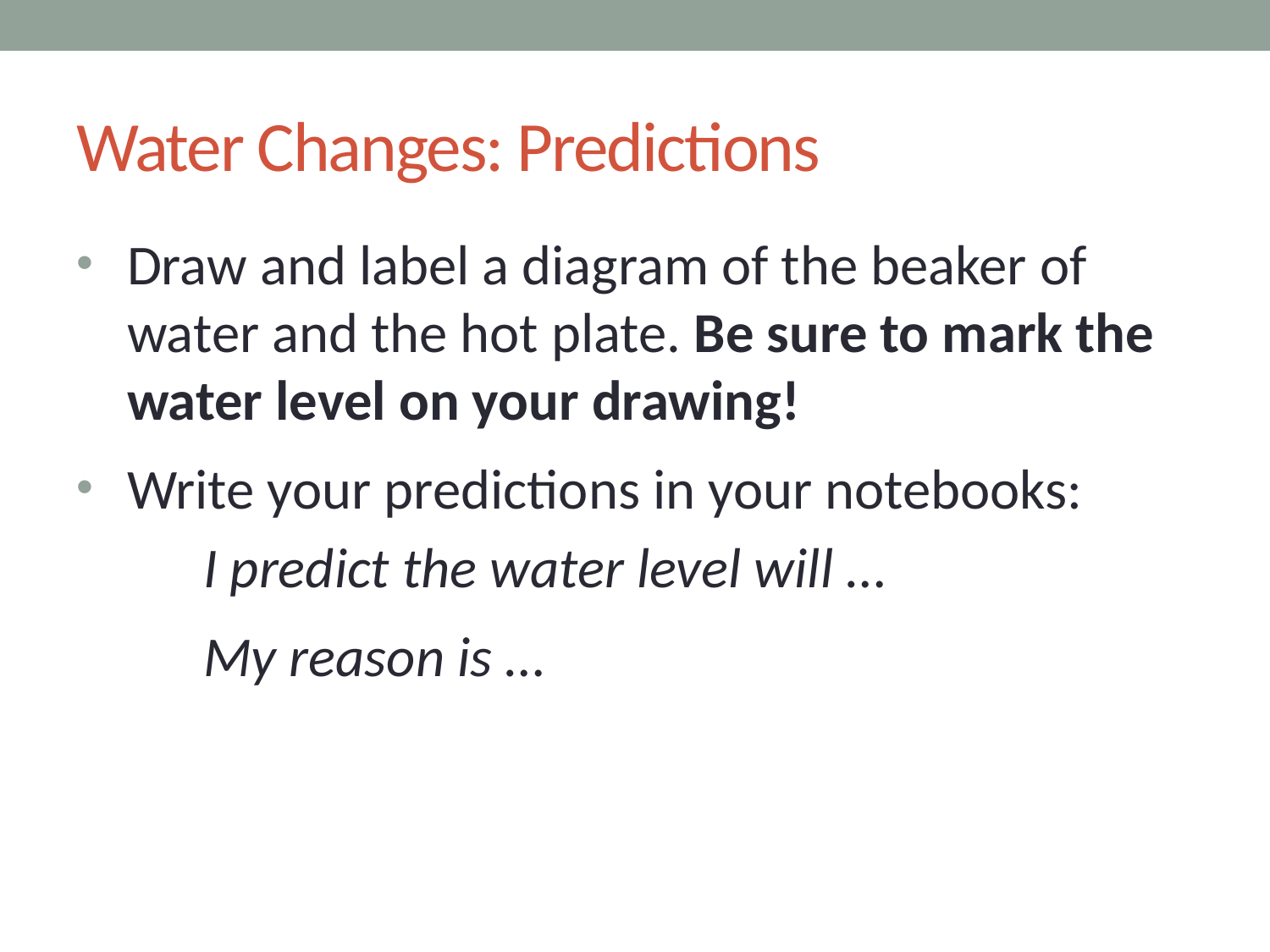

# Water Changes: Predictions
Draw and label a diagram of the beaker of water and the hot plate. Be sure to mark the water level on your drawing!
Write your predictions in your notebooks:
	I predict the water level will …
	My reason is …